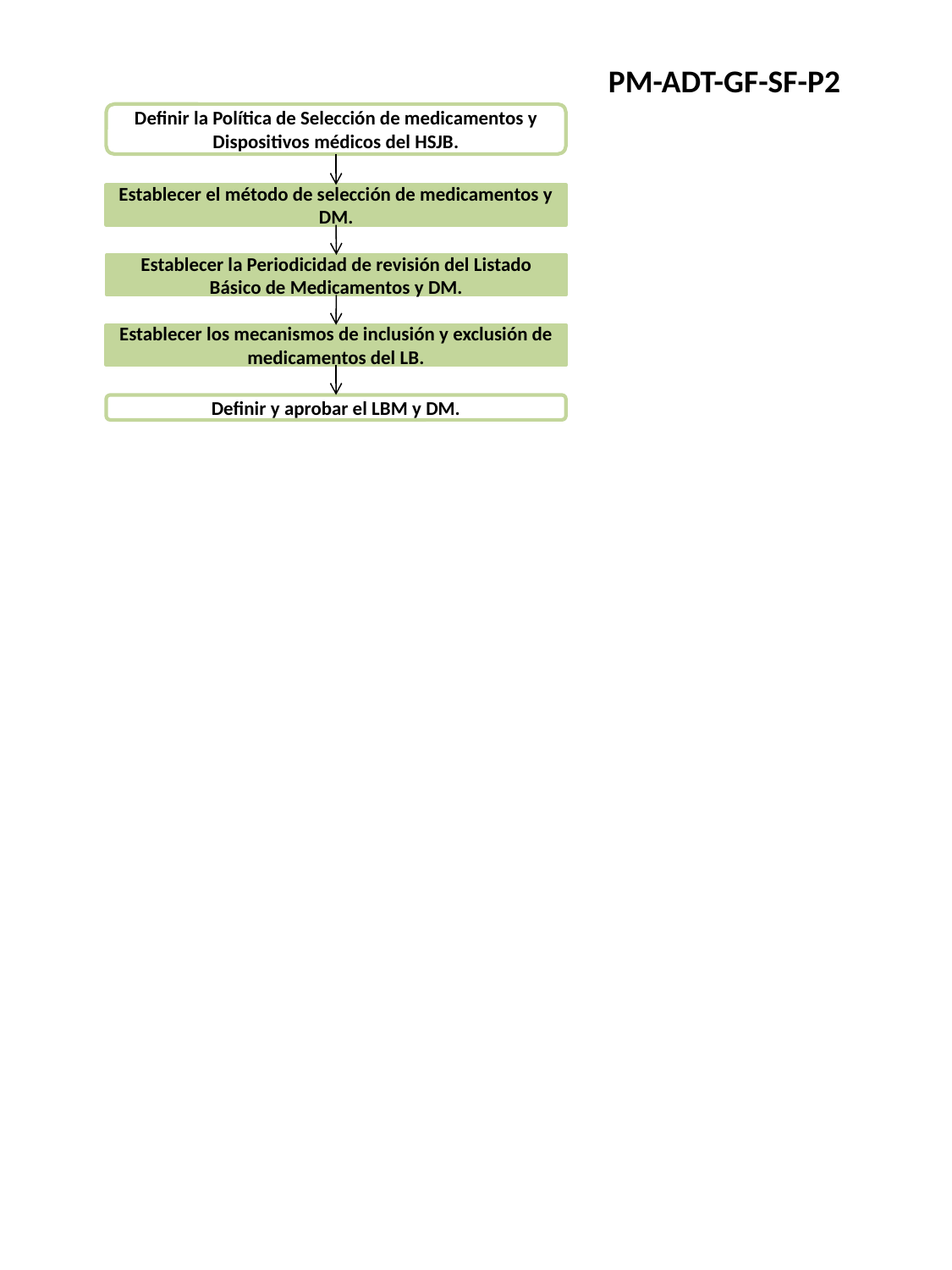

PM-ADT-GF-SF-P2
Definir la Política de Selección de medicamentos y Dispositivos médicos del HSJB.
Establecer el método de selección de medicamentos y DM.
Establecer la Periodicidad de revisión del Listado Básico de Medicamentos y DM.
Establecer los mecanismos de inclusión y exclusión de medicamentos del LB.
Definir y aprobar el LBM y DM.